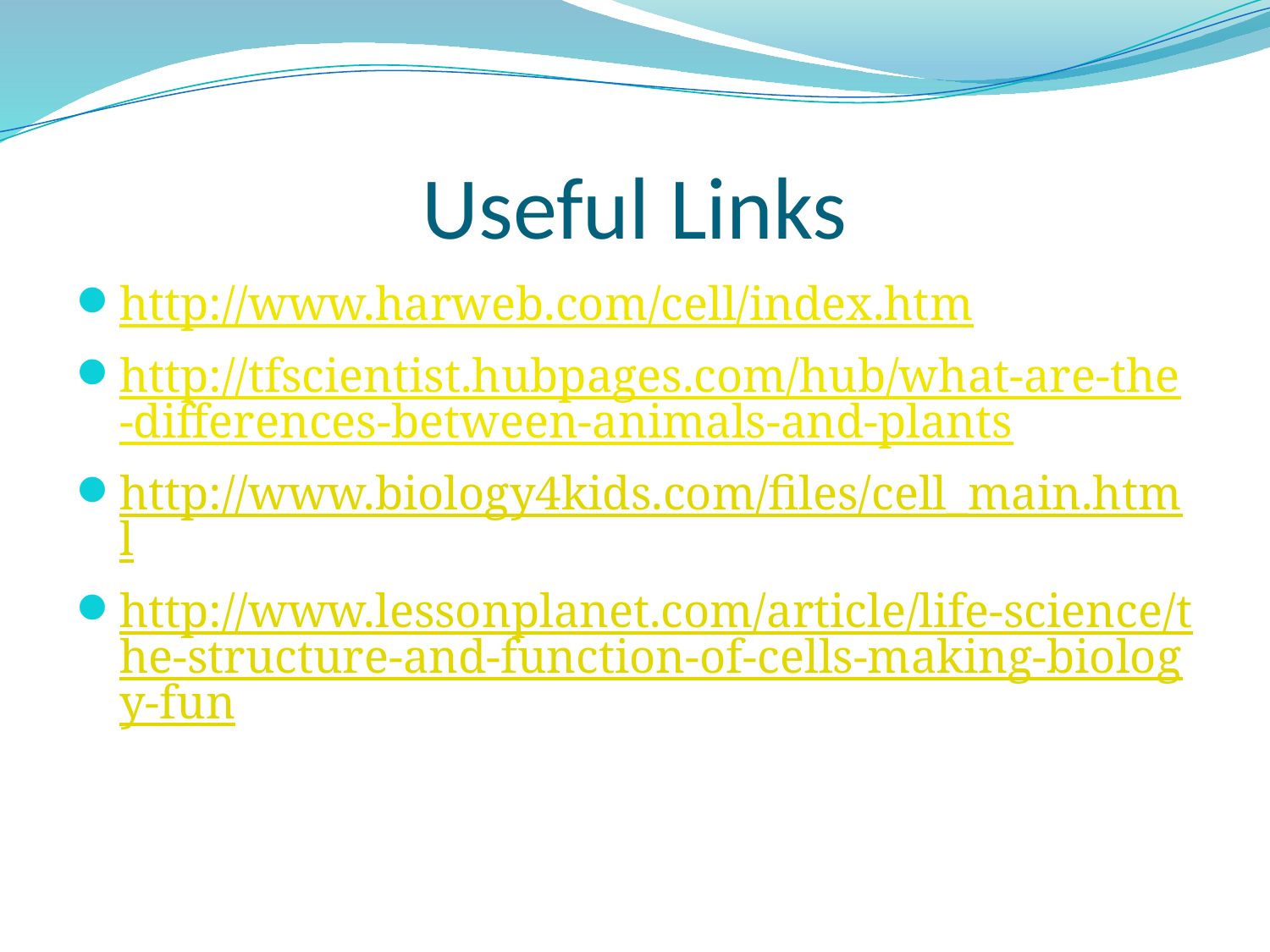

# Useful Links
http://www.harweb.com/cell/index.htm
http://tfscientist.hubpages.com/hub/what-are-the-differences-between-animals-and-plants
http://www.biology4kids.com/files/cell_main.html
http://www.lessonplanet.com/article/life-science/the-structure-and-function-of-cells-making-biology-fun